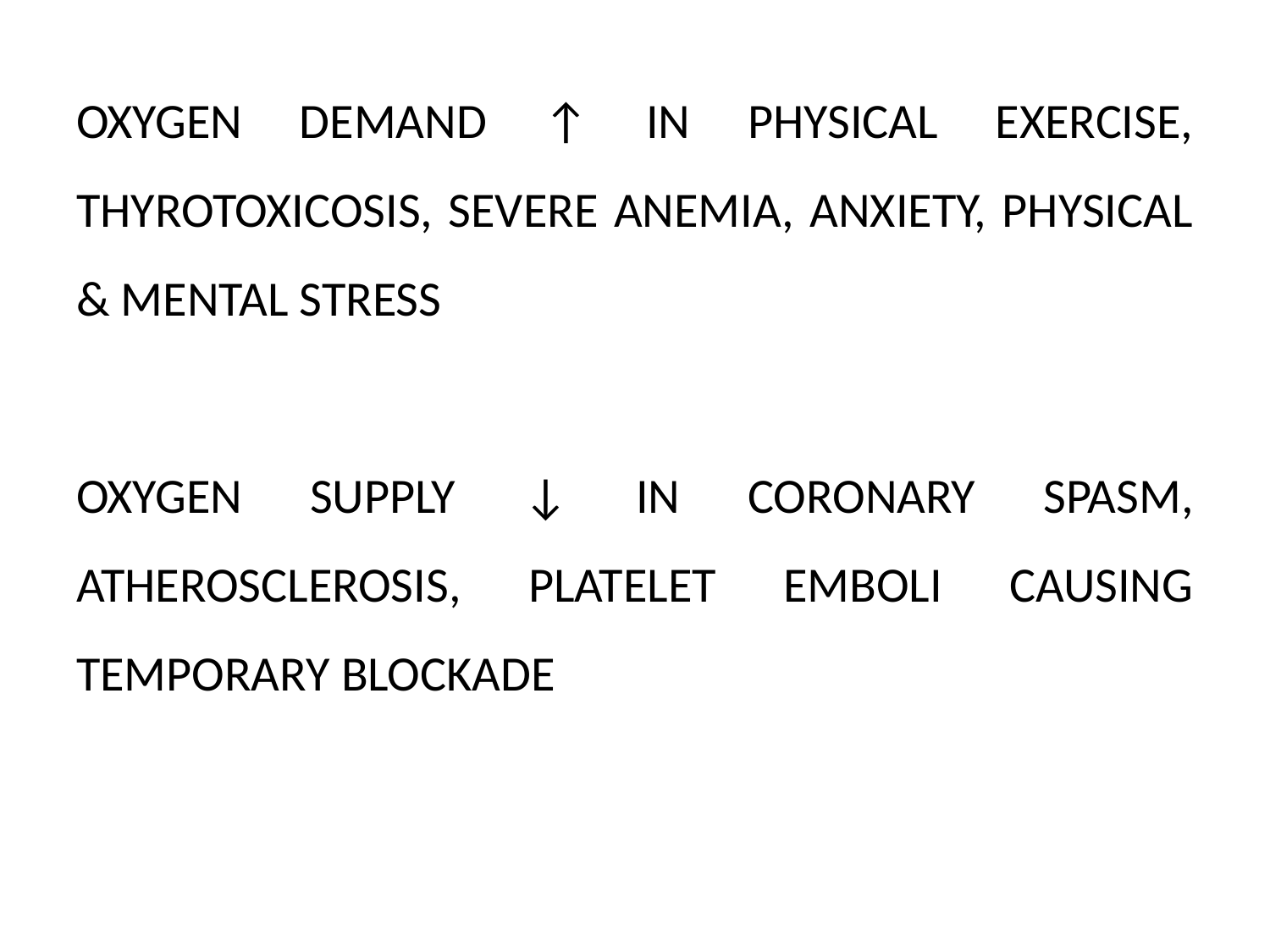

OXYGEN DEMAND ↑ IN PHYSICAL EXERCISE, THYROTOXICOSIS, SEVERE ANEMIA, ANXIETY, PHYSICAL & MENTAL STRESS

OXYGEN SUPPLY ↓ IN CORONARY SPASM, ATHEROSCLEROSIS, PLATELET EMBOLI CAUSING TEMPORARY BLOCKADE